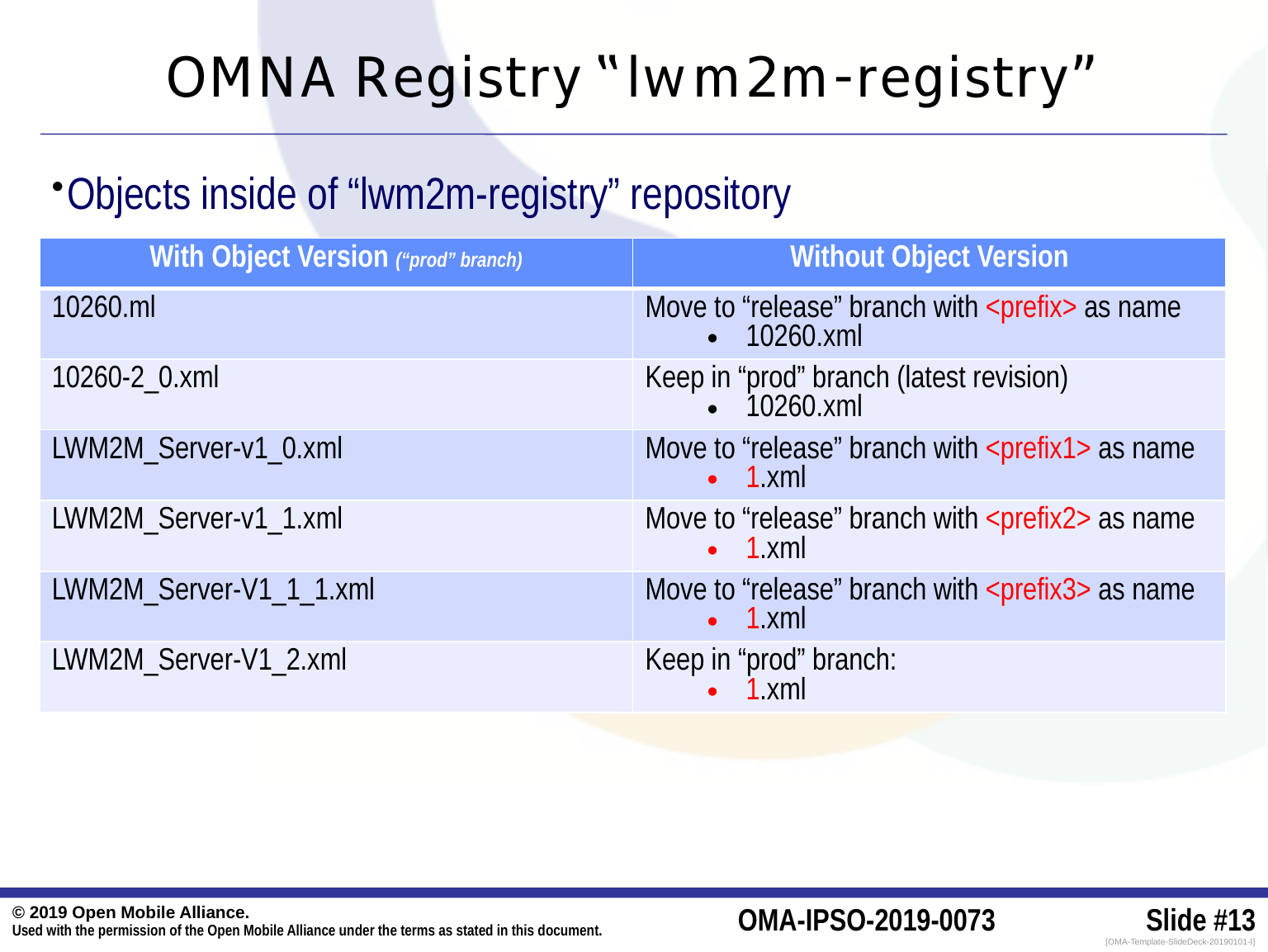

# OMNA Registry “lwm2m-registry”
Objects inside of “lwm2m-registry” repository

| With Object Version (“prod” branch) | Without Object Version |
| --- | --- |
| 10260.ml | Move to “release” branch with <prefix> as name 10260.xml |
| 10260-2\_0.xml | Keep in “prod” branch (latest revision) 10260.xml |
| LWM2M\_Server-v1\_0.xml | Move to “release” branch with <prefix1> as name 1.xml |
| LWM2M\_Server-v1\_1.xml | Move to “release” branch with <prefix2> as name 1.xml |
| LWM2M\_Server-V1\_1\_1.xml | Move to “release” branch with <prefix3> as name 1.xml |
| LWM2M\_Server-V1\_2.xml | Keep in “prod” branch: 1.xml |